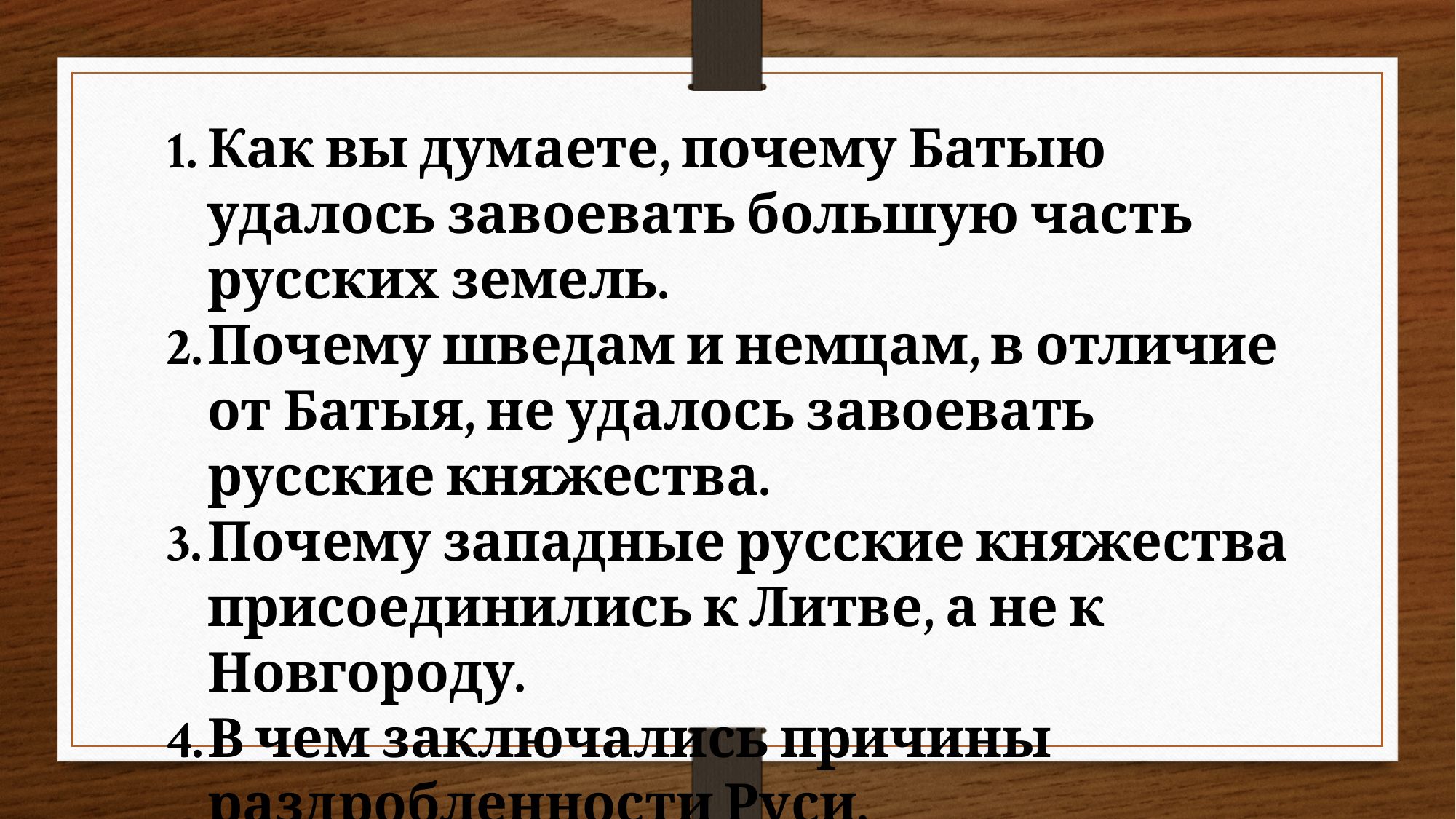

Как вы думаете, почему Батыю удалось завоевать большую часть русских земель.
Почему шведам и немцам, в отличие от Батыя, не удалось завоевать русские княжества.
Почему западные русские княжества присоединились к Литве, а не к Новгороду.
В чем заключались причины раздробленности Руси.